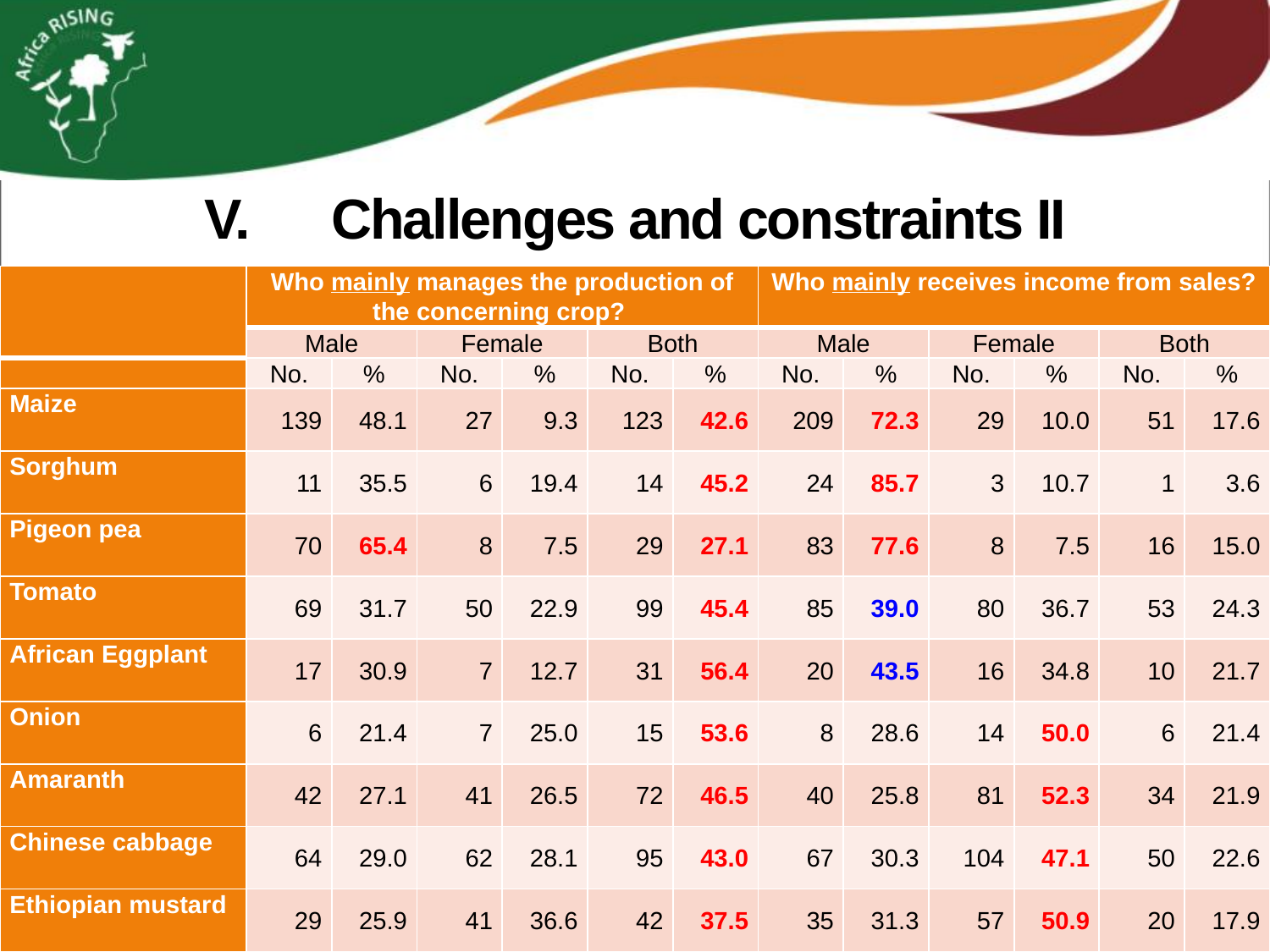

V.	Challenges and constraints II
|  | Who mainly manages the production of the concerning crop? |  |  |  |  |  | Who mainly receives income from sales? |  |  |  |  |  |
| --- | --- | --- | --- | --- | --- | --- | --- | --- | --- | --- | --- | --- |
|  | Male |  | Female |  | Both |  | Male |  | Female |  | Both |  |
|  | No. | % | No. | % | No. | % | No. | % | No. | % | No. | % |
| Maize | 139 | 48.1 | 27 | 9.3 | 123 | 42.6 | 209 | 72.3 | 29 | 10.0 | 51 | 17.6 |
| Sorghum | 11 | 35.5 | 6 | 19.4 | 14 | 45.2 | 24 | 85.7 | 3 | 10.7 | 1 | 3.6 |
| Pigeon pea | 70 | 65.4 | 8 | 7.5 | 29 | 27.1 | 83 | 77.6 | 8 | 7.5 | 16 | 15.0 |
| Tomato | 69 | 31.7 | 50 | 22.9 | 99 | 45.4 | 85 | 39.0 | 80 | 36.7 | 53 | 24.3 |
| African Eggplant | 17 | 30.9 | 7 | 12.7 | 31 | 56.4 | 20 | 43.5 | 16 | 34.8 | 10 | 21.7 |
| Onion | 6 | 21.4 | 7 | 25.0 | 15 | 53.6 | 8 | 28.6 | 14 | 50.0 | 6 | 21.4 |
| Amaranth | 42 | 27.1 | 41 | 26.5 | 72 | 46.5 | 40 | 25.8 | 81 | 52.3 | 34 | 21.9 |
| Chinese cabbage | 64 | 29.0 | 62 | 28.1 | 95 | 43.0 | 67 | 30.3 | 104 | 47.1 | 50 | 22.6 |
| Ethiopian mustard | 29 | 25.9 | 41 | 36.6 | 42 | 37.5 | 35 | 31.3 | 57 | 50.9 | 20 | 17.9 |